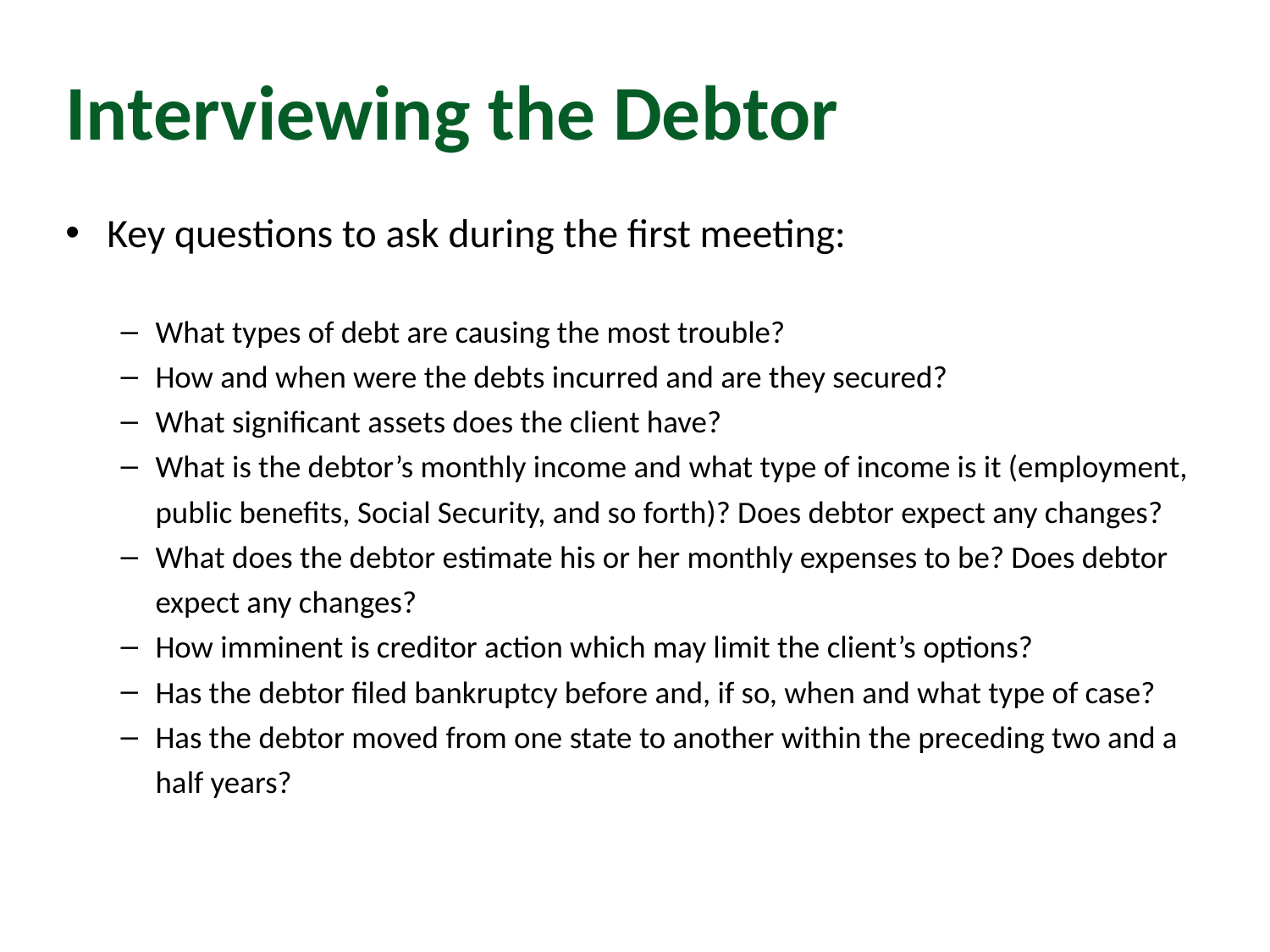

# Interviewing the Debtor
Key questions to ask during the first meeting:
What types of debt are causing the most trouble?
How and when were the debts incurred and are they secured?
What significant assets does the client have?
What is the debtor’s monthly income and what type of income is it (employment, public benefits, Social Security, and so forth)? Does debtor expect any changes?
What does the debtor estimate his or her monthly expenses to be? Does debtor expect any changes?
How imminent is creditor action which may limit the client’s options?
Has the debtor filed bankruptcy before and, if so, when and what type of case?
Has the debtor moved from one state to another within the preceding two and a half years?